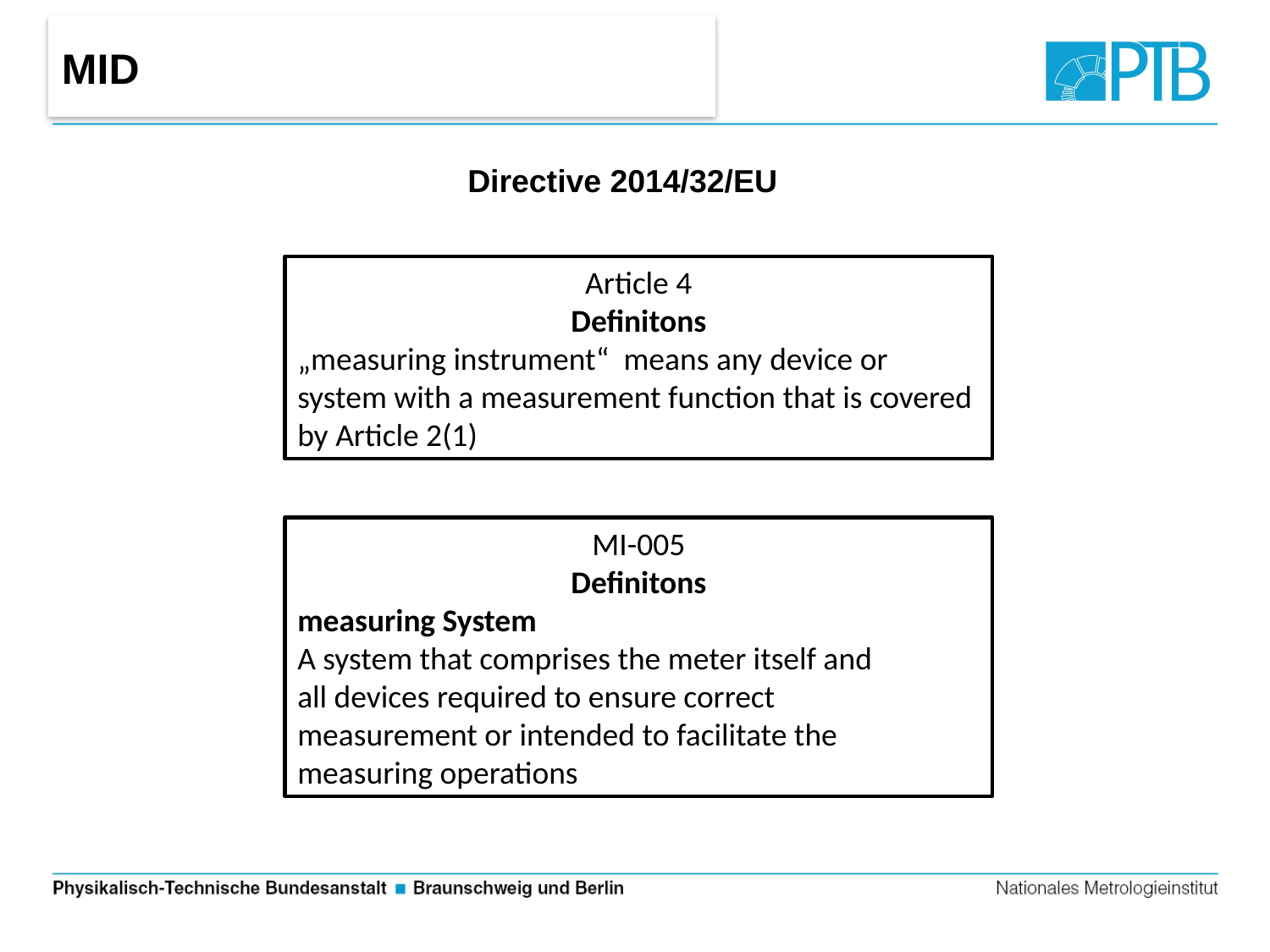

MID
Directive 2014/32/EU
Article 4
Definitons
„measuring instrument“  means any device or system with a measurement function that is covered by Article 2(1)
MI-005
Definitons
measuring System
A system that comprises the meter itself and
all devices required to ensure correct
measurement or intended to facilitate the
measuring operations